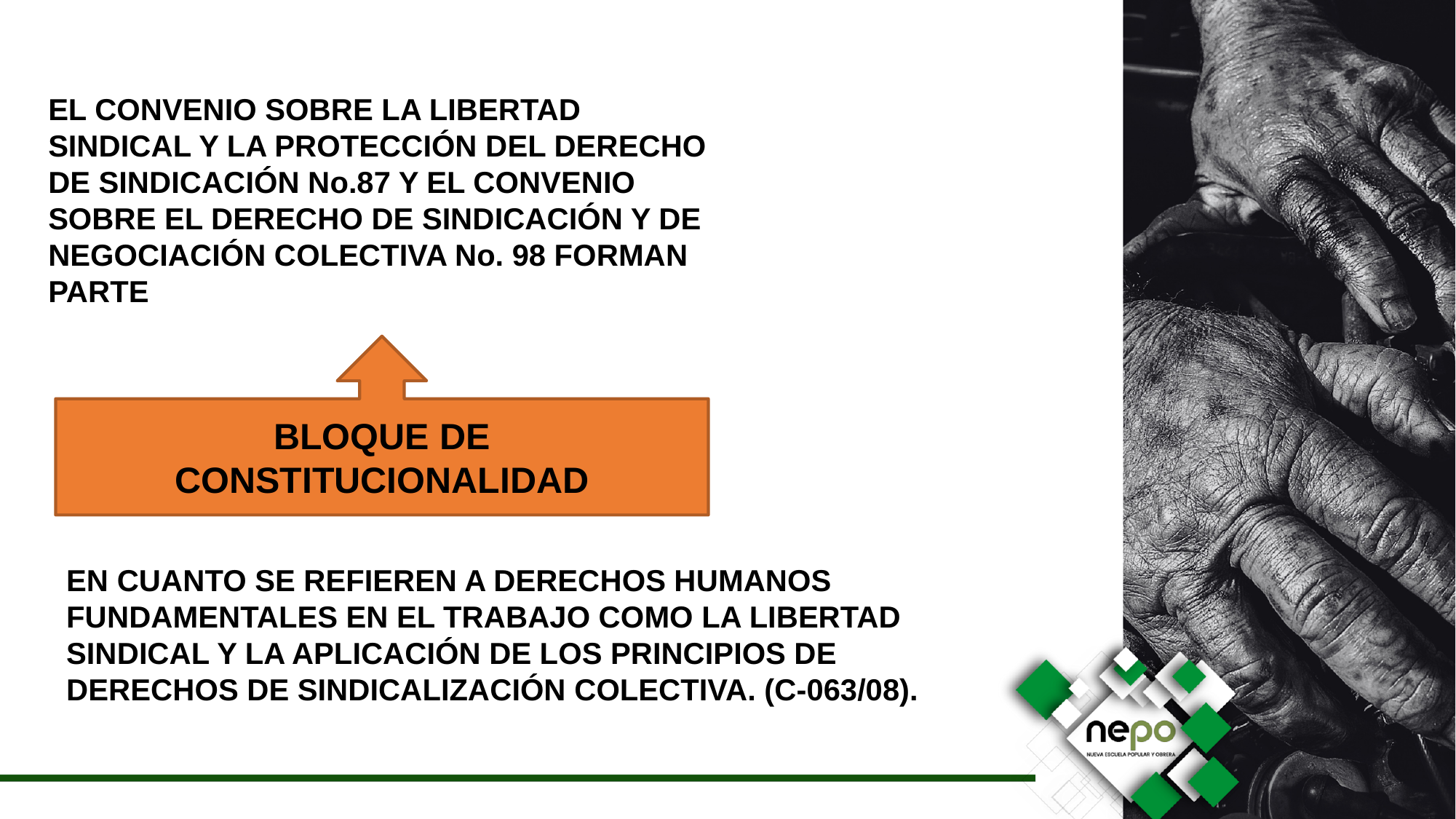

EL CONVENIO SOBRE LA LIBERTAD SINDICAL Y LA PROTECCIÓN DEL DERECHO DE SINDICACIÓN No.87 Y EL CONVENIO SOBRE EL DERECHO DE SINDICACIÓN Y DE NEGOCIACIÓN COLECTIVA No. 98 FORMAN PARTE
BLOQUE DE CONSTITUCIONALIDAD
EN CUANTO SE REFIEREN A DERECHOS HUMANOS FUNDAMENTALES EN EL TRABAJO COMO LA LIBERTAD SINDICAL Y LA APLICACIÓN DE LOS PRINCIPIOS DE DERECHOS DE SINDICALIZACIÓN COLECTIVA. (C-063/08).